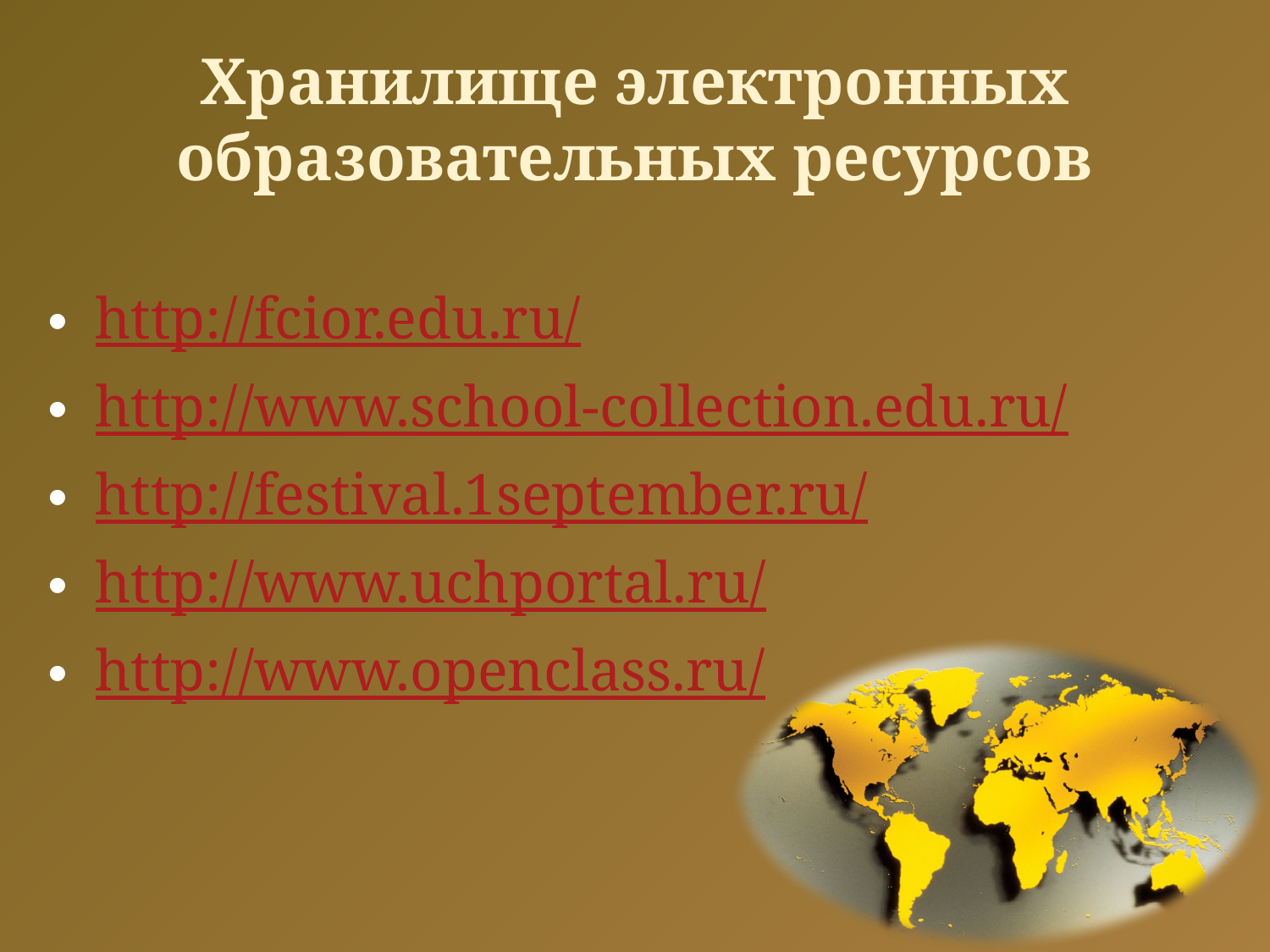

# Хранилище электронных образовательных ресурсов
http://fcior.edu.ru/
http://www.school-collection.edu.ru/
http://festival.1september.ru/
http://www.uchportal.ru/
http://www.openclass.ru/